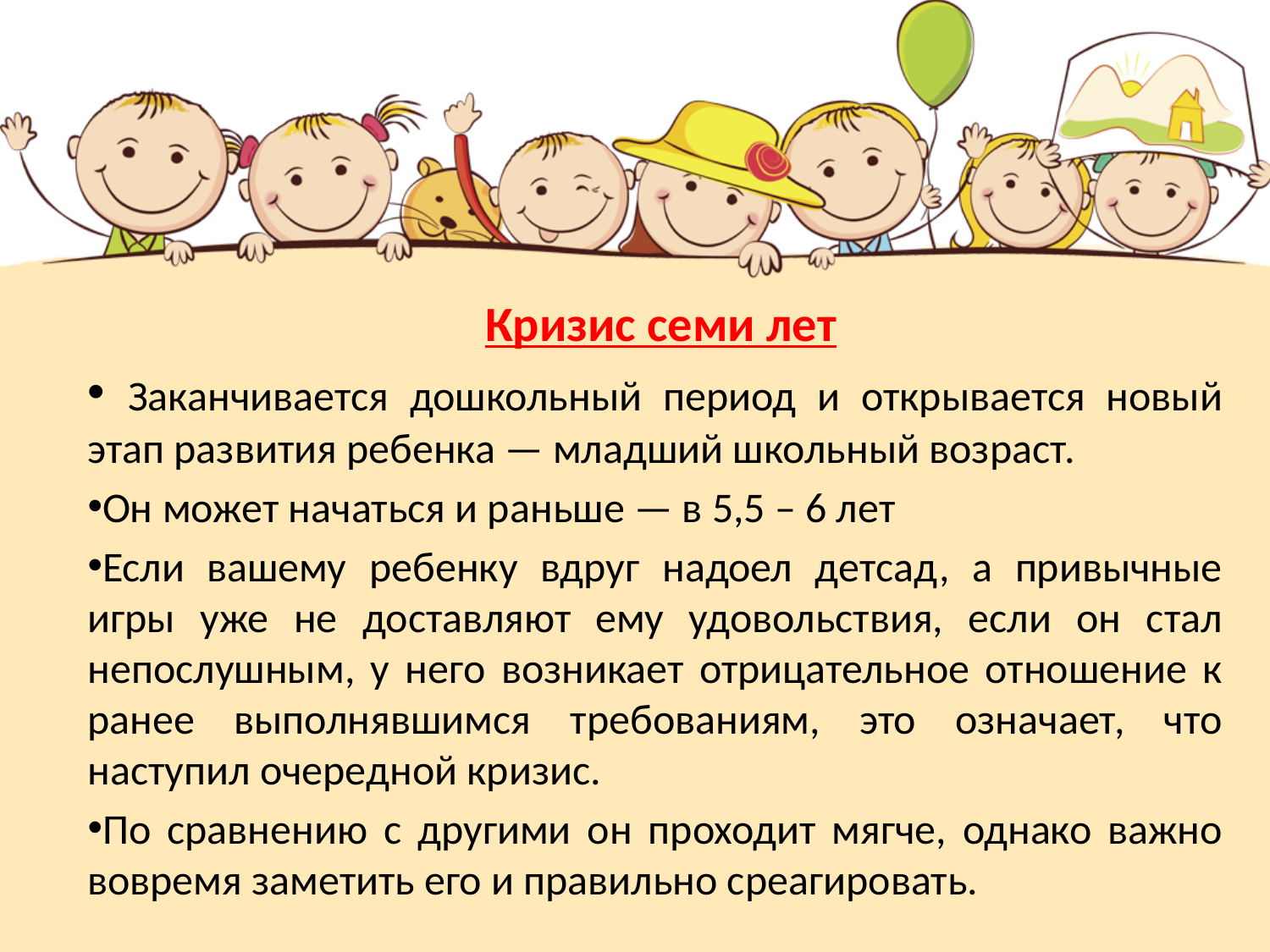

Кризис семи лет
 Заканчивается дошкольный период и открывается новый этап развития ребенка — младший школьный возраст.
Он может начаться и раньше — в 5,5 – 6 лет
Если вашему ребенку вдруг надоел детсад, а привычные игры уже не доставляют ему удовольствия, если он стал непослушным, у него возникает отрицательное отношение к ранее выполнявшимся требованиям, это означает, что наступил очередной кризис.
По сравнению с другими он проходит мягче, однако важно вовремя заметить его и правильно среагировать.